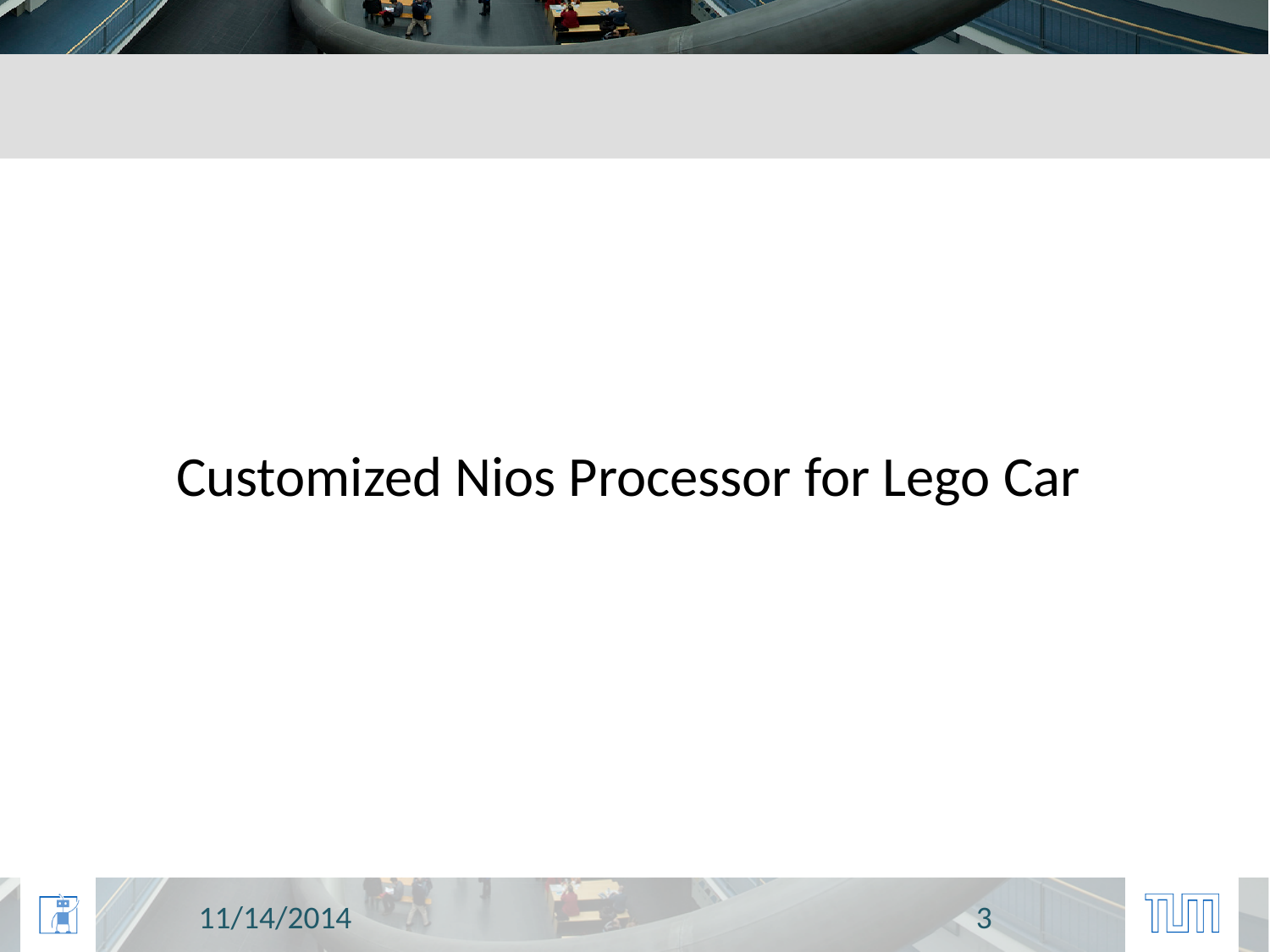

#
Customized Nios Processor for Lego Car
11/14/2014
3